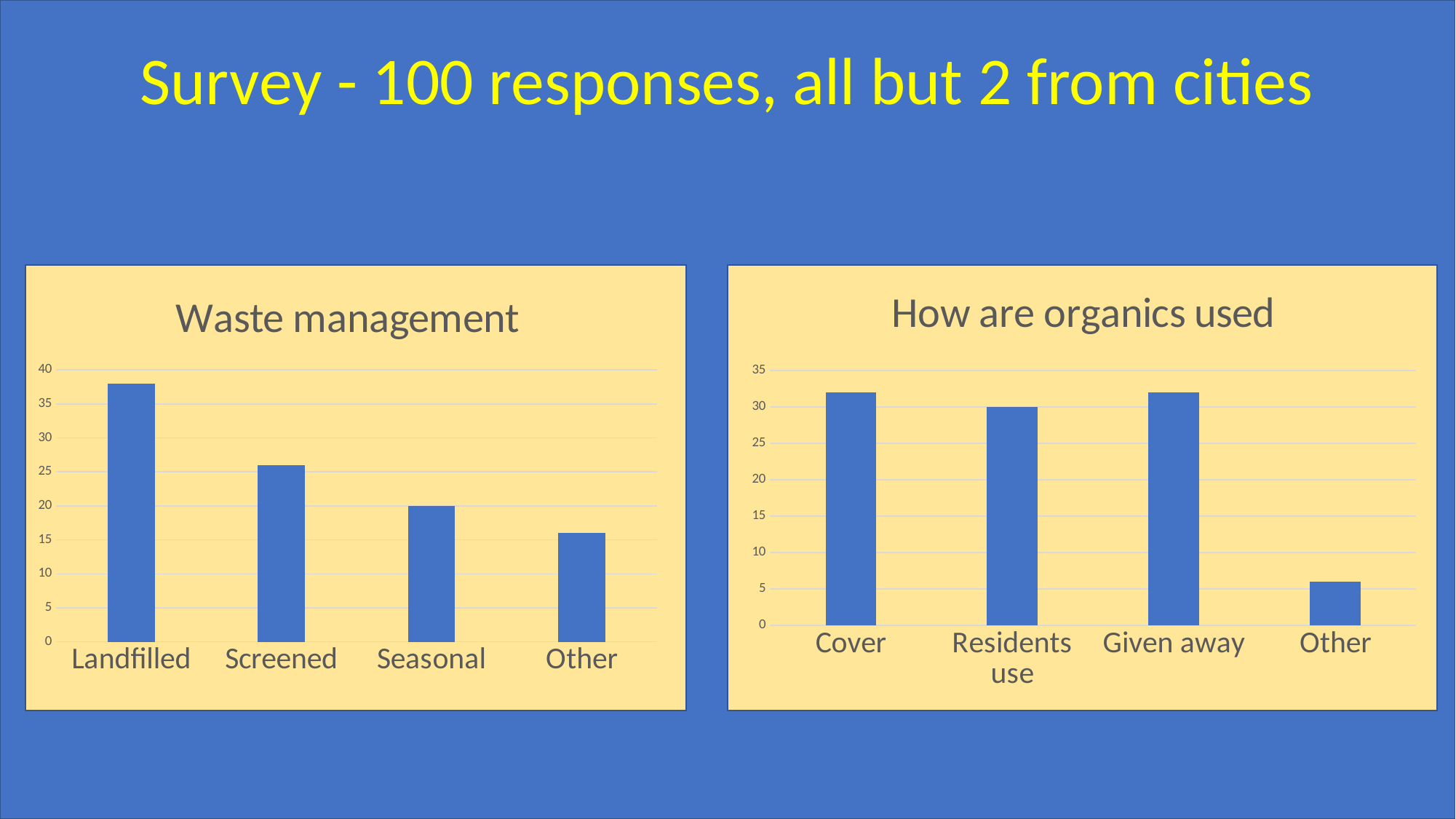

# Survey - 100 responses, all but 2 from cities

### Chart: Waste management

| Category | Percent |
|---|---|
| Landfilled | 38.0 |
| Screened | 26.0 |
| Seasonal | 20.0 |
| Other | 16.0 |

### Chart: How are organics used

| Category | Percent |
|---|---|
| Cover | 32.0 |
| Residents use | 30.0 |
| Given away | 32.0 |
| Other | 6.0 |